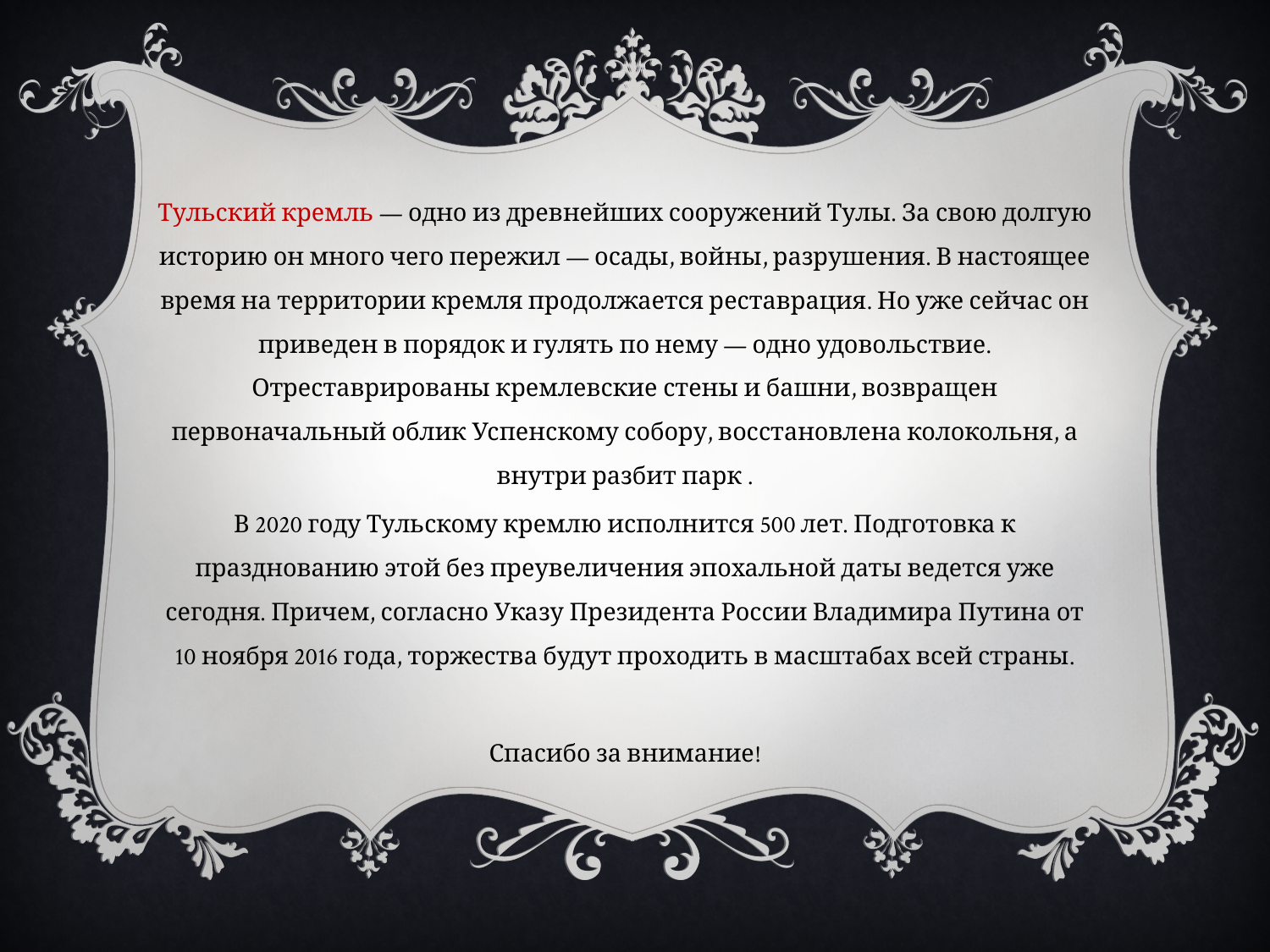

Тульский кремль — одно из древнейших сооружений Тулы. За свою долгую историю он много чего пережил — осады, войны, разрушения. В настоящее время на территории кремля продолжается реставрация. Но уже сейчас он приведен в порядок и гулять по нему — одно удовольствие. Отреставрированы кремлевские стены и башни, возвращен первоначальный облик Успенскому собору, восстановлена колокольня, а внутри разбит парк .
В 2020 году Тульскому кремлю исполнится 500 лет. Подготовка к празднованию этой без преувеличения эпохальной даты ведется уже сегодня. Причем, согласно Указу Президента России Владимира Путина от 10 ноября 2016 года, торжества будут проходить в масштабах всей страны.

Спасибо за внимание!